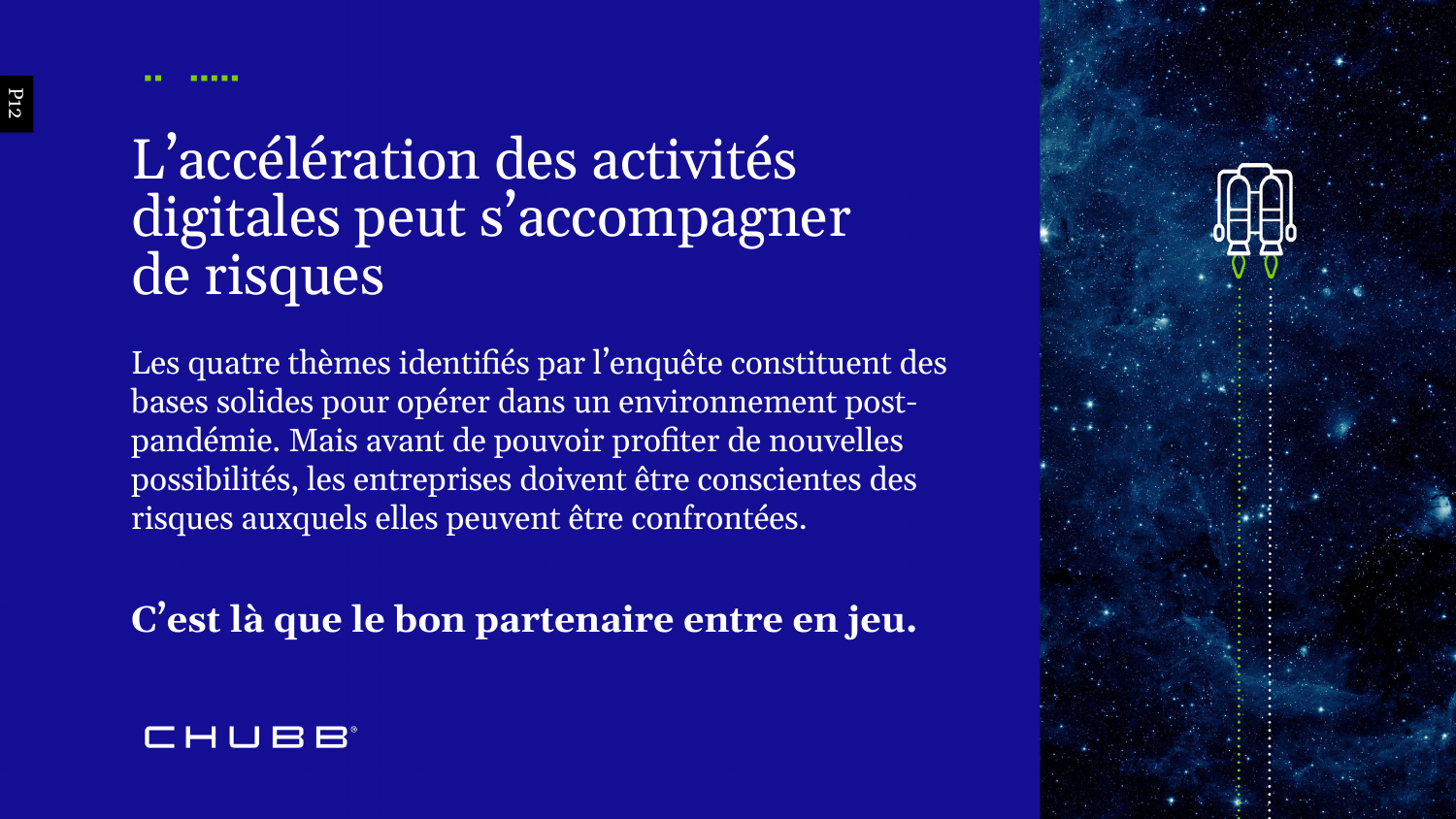

P12
L’accélération des activités digitales peut s’accompagner
de risques
Les quatre thèmes identifiés par l’enquête constituent des bases solides pour opérer dans un environnement post-pandémie. Mais avant de pouvoir profiter de nouvelles possibilités, les entreprises doivent être conscientes des risques auxquels elles peuvent être confrontées.

C’est là que le bon partenaire entre en jeu.